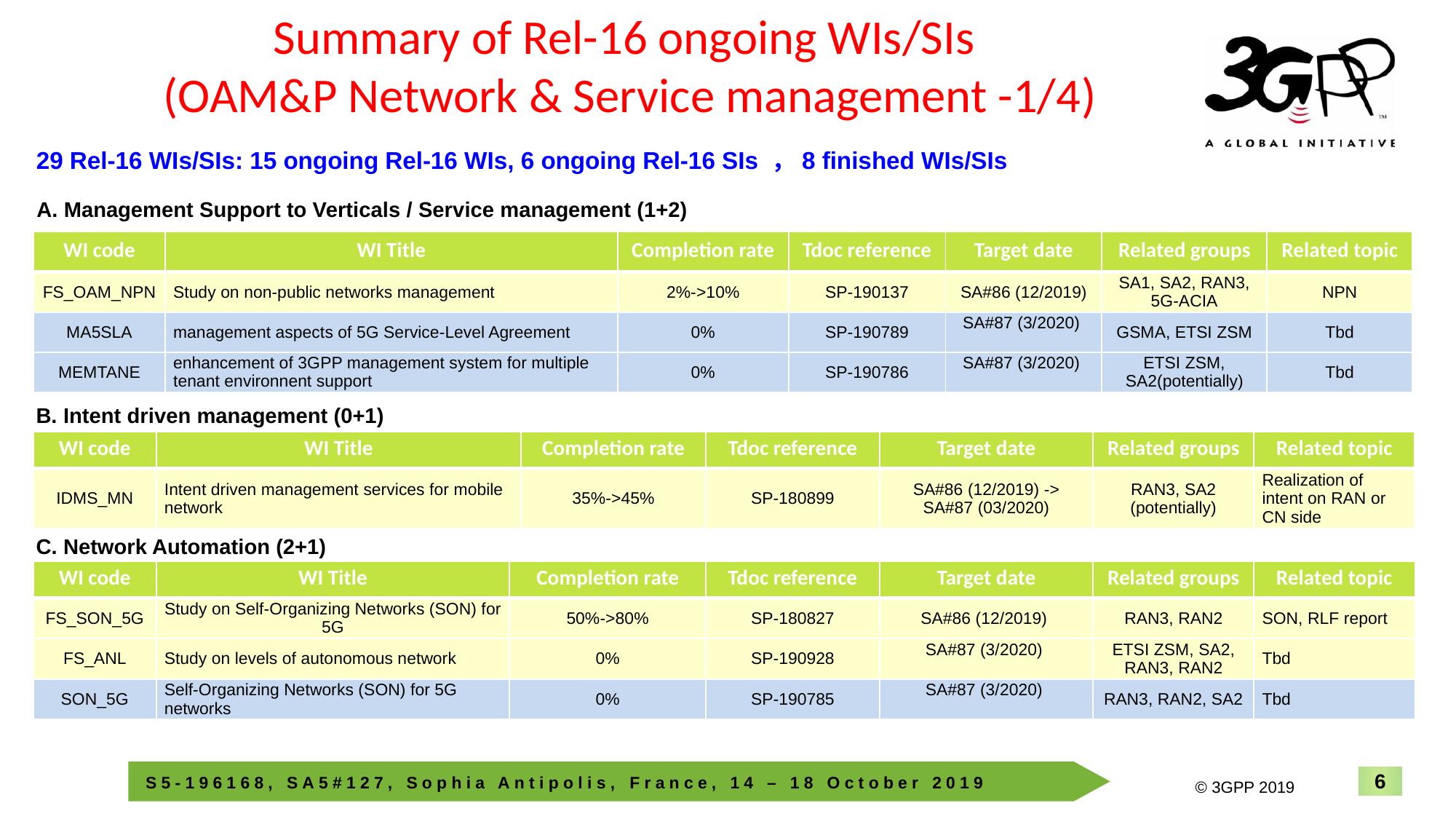

Summary of Rel-16 ongoing WIs/SIs
(OAM&P Network & Service management -1/4)
29 Rel-16 WIs/SIs: 15 ongoing Rel-16 WIs, 6 ongoing Rel-16 SIs ，8 finished WIs/SIs
A. Management Support to Verticals / Service management (1+2)
| WI code | WI Title | Completion rate | Tdoc reference | Target date | Related groups | Related topic |
| --- | --- | --- | --- | --- | --- | --- |
| FS\_OAM\_NPN | Study on non-public networks management | 2%->10% | SP-190137 | SA#86 (12/2019) | SA1, SA2, RAN3, 5G-ACIA | NPN |
| MA5SLA | management aspects of 5G Service-Level Agreement | 0% | SP-190789 | SA#87 (3/2020) | GSMA, ETSI ZSM | Tbd |
| MEMTANE | enhancement of 3GPP management system for multiple tenant environnent support | 0% | SP-190786 | SA#87 (3/2020) | ETSI ZSM, SA2(potentially) | Tbd |
B. Intent driven management (0+1)
| WI code | WI Title | Completion rate | Tdoc reference | Target date | Related groups | Related topic |
| --- | --- | --- | --- | --- | --- | --- |
| IDMS\_MN | Intent driven management services for mobile network | 35%->45% | SP-180899 | SA#86 (12/2019) -> SA#87 (03/2020) | RAN3, SA2 (potentially) | Realization of intent on RAN or CN side |
C. Network Automation (2+1)
| WI code | WI Title | Completion rate | Tdoc reference | Target date | Related groups | Related topic |
| --- | --- | --- | --- | --- | --- | --- |
| FS\_SON\_5G | Study on Self-Organizing Networks (SON) for 5G | 50%->80% | SP-180827 | SA#86 (12/2019) | RAN3, RAN2 | SON, RLF report |
| FS\_ANL | Study on levels of autonomous network | 0% | SP-190928 | SA#87 (3/2020) | ETSI ZSM, SA2, RAN3, RAN2 | Tbd |
| SON\_5G | Self-Organizing Networks (SON) for 5G networks | 0% | SP-190785 | SA#87 (3/2020) | RAN3, RAN2, SA2 | Tbd |